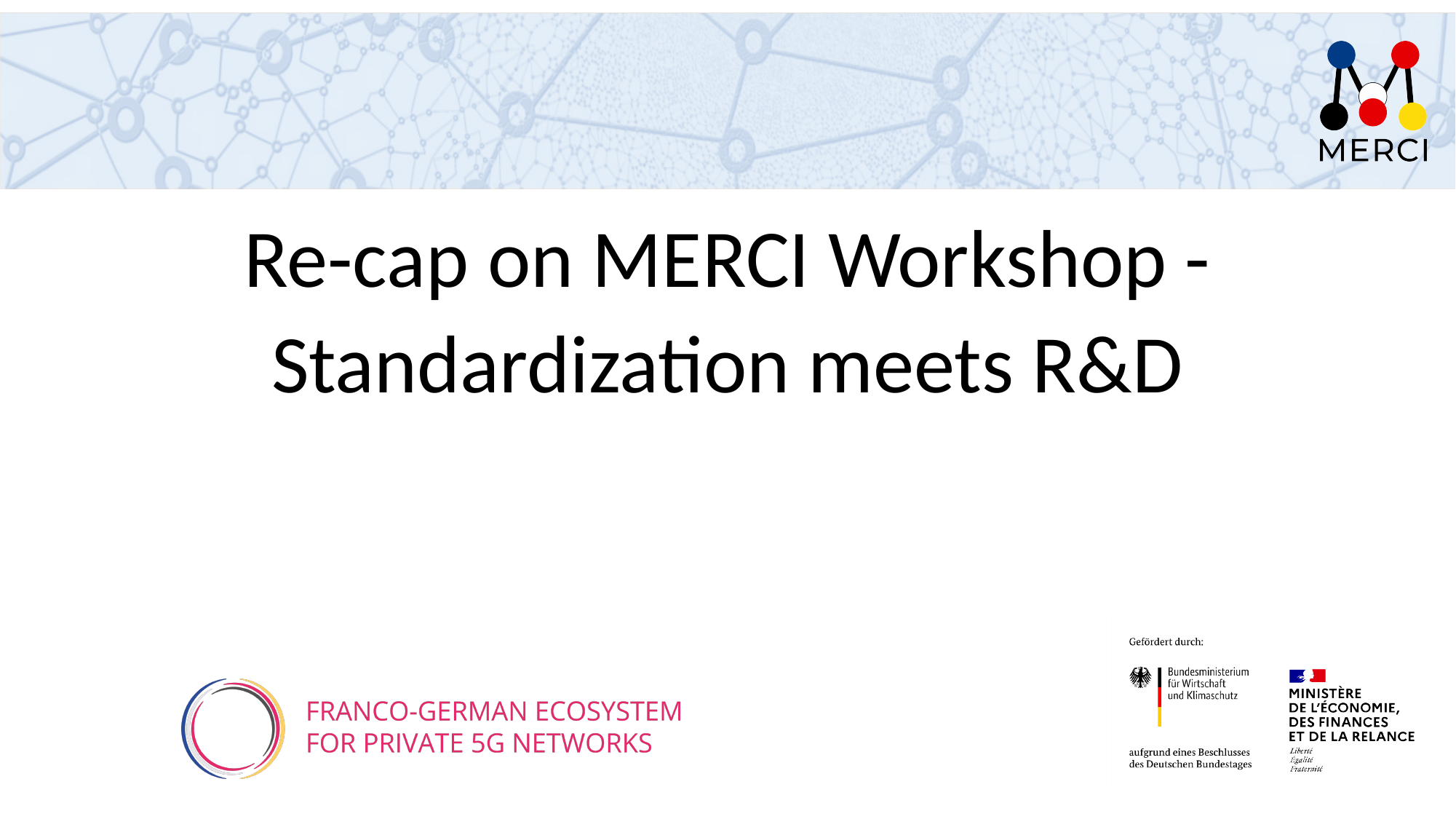

# Re-cap on MERCI Workshop - Standardization meets R&D